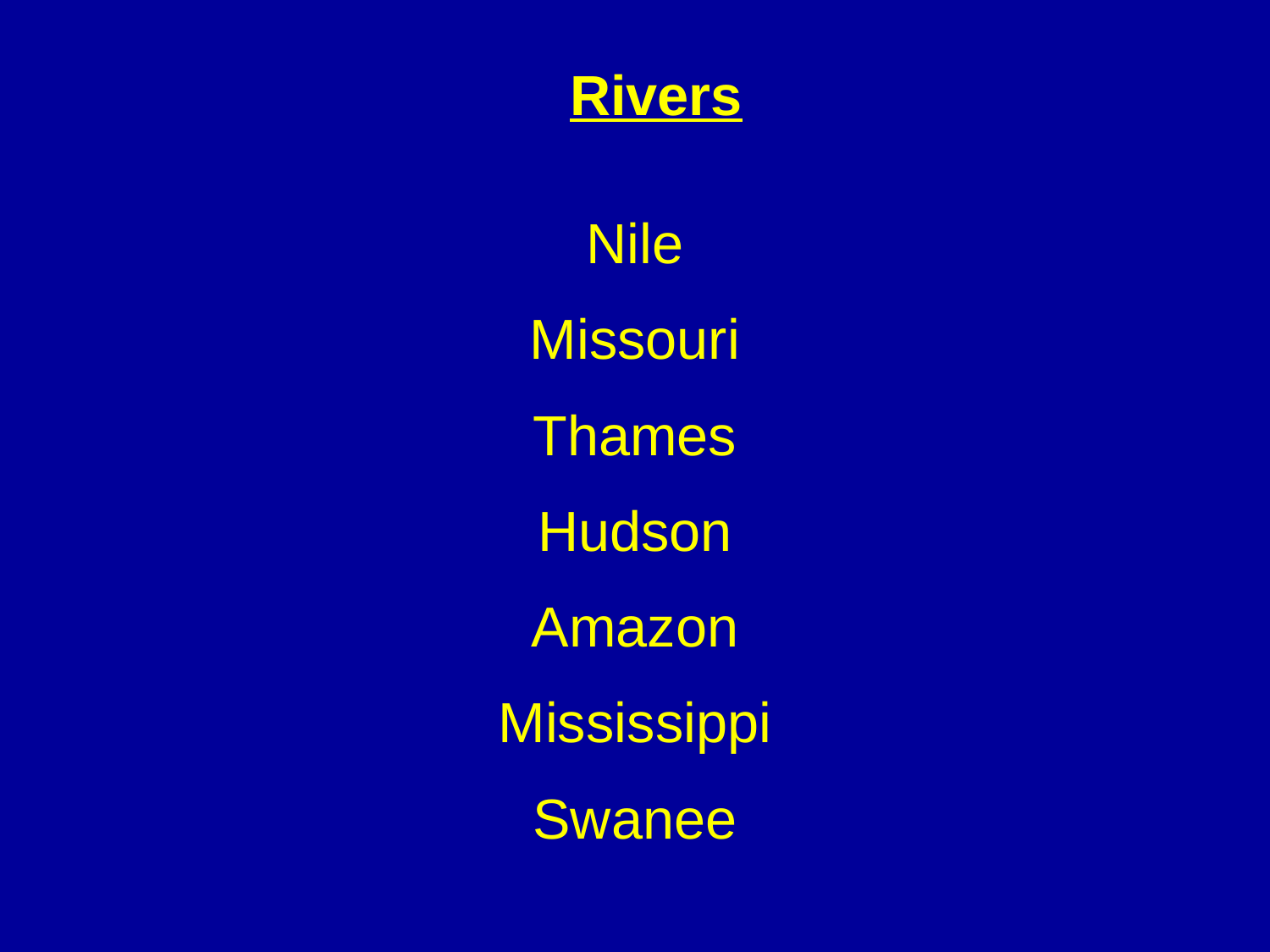

Rivers

Nile
Missouri
Thames
Hudson
Amazon
Mississippi
Swanee